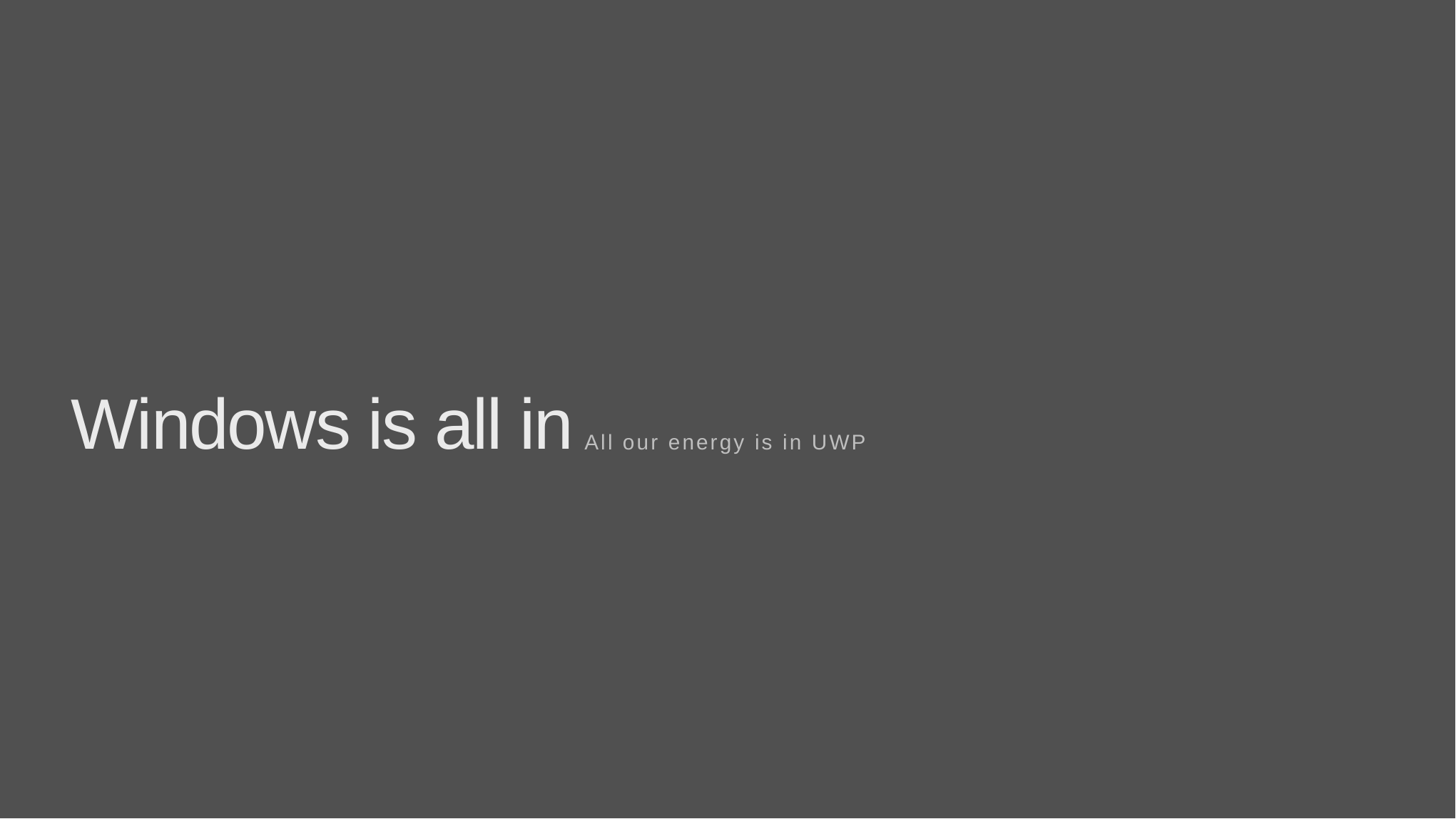

# Windows is all in
All our energy is in UWP